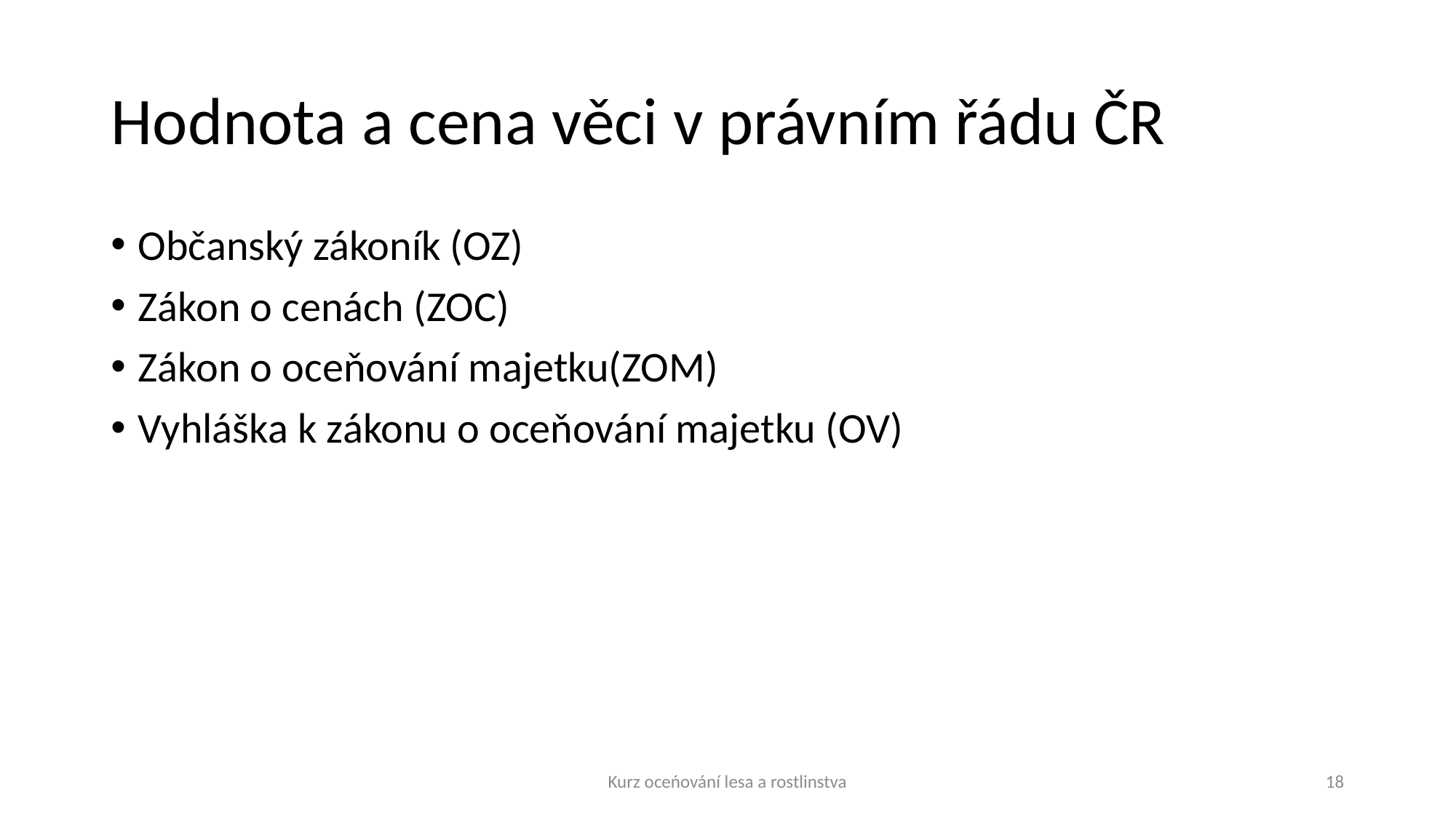

# Hodnota a cena věci v právním řádu ČR
Občanský zákoník (OZ)
Zákon o cenách (ZOC)
Zákon o oceňování majetku(ZOM)
Vyhláška k zákonu o oceňování majetku (OV)
Kurz oceńování lesa a rostlinstva
18